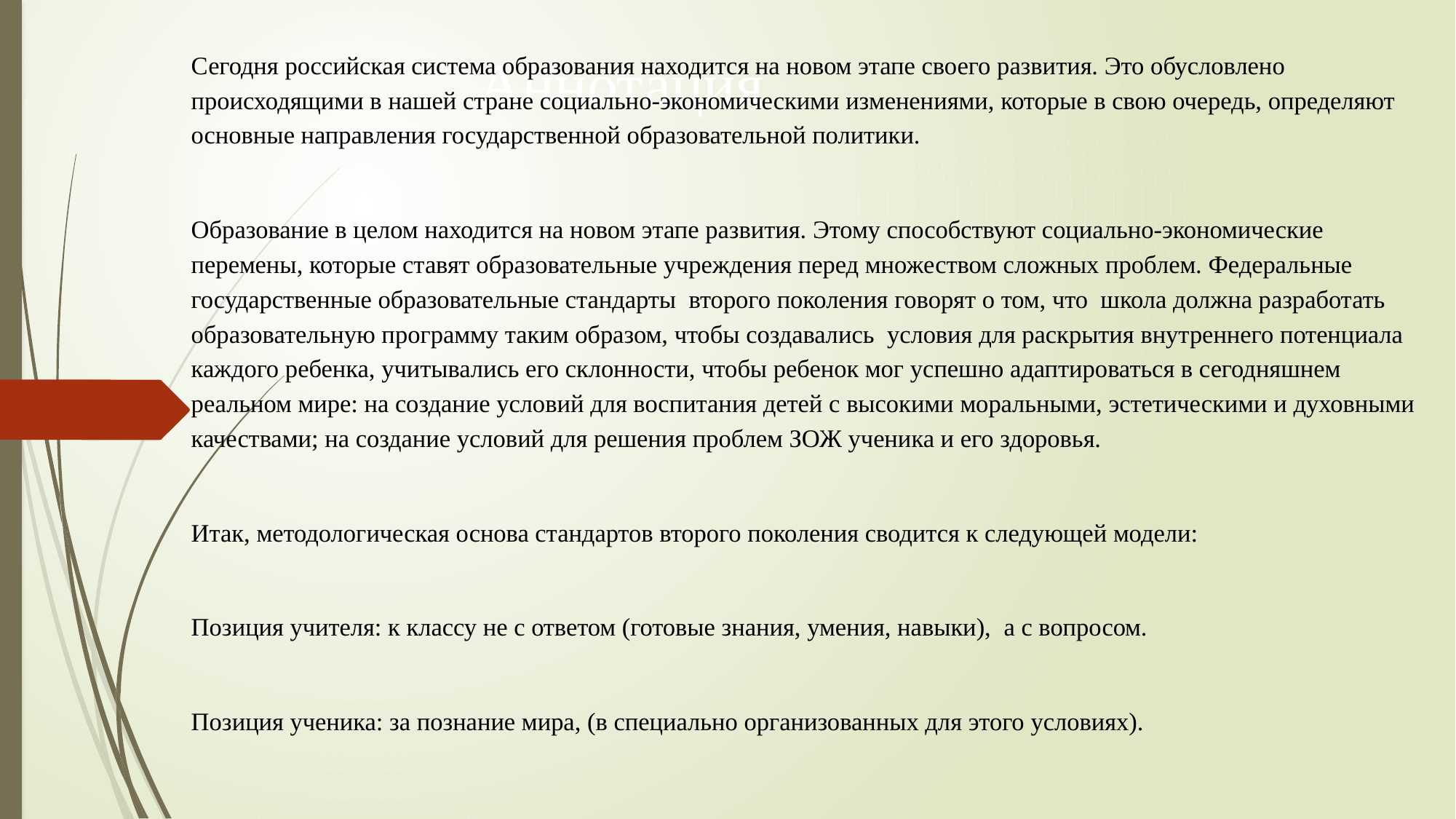

Сегодня российская система образования находится на новом этапе своего развития. Это обусловлено происходящими в нашей стране социально-экономическими изменениями, которые в свою очередь, определяют основные направления государственной образовательной политики.

Образование в целом находится на новом этапе развития. Этому способствуют социально-экономические перемены, которые ставят образовательные учреждения перед множеством сложных проблем. Федеральные государственные образовательные стандарты  второго поколения говорят о том, что  школа должна разработать образовательную программу таким образом, чтобы создавались  условия для раскрытия внутреннего потенциала каждого ребенка, учитывались его склонности, чтобы ребенок мог успешно адаптироваться в сегодняшнем реальном мире: на создание условий для воспитания детей с высокими моральными, эстетическими и духовными качествами; на создание условий для решения проблем ЗОЖ ученика и его здоровья.

Итак, методологическая основа стандартов второго поколения сводится к следующей модели:

Позиция учителя: к классу не с ответом (готовые знания, умения, навыки),  а с вопросом.

Позиция ученика: за познание мира, (в специально организованных для этого условиях).

# Аннотация